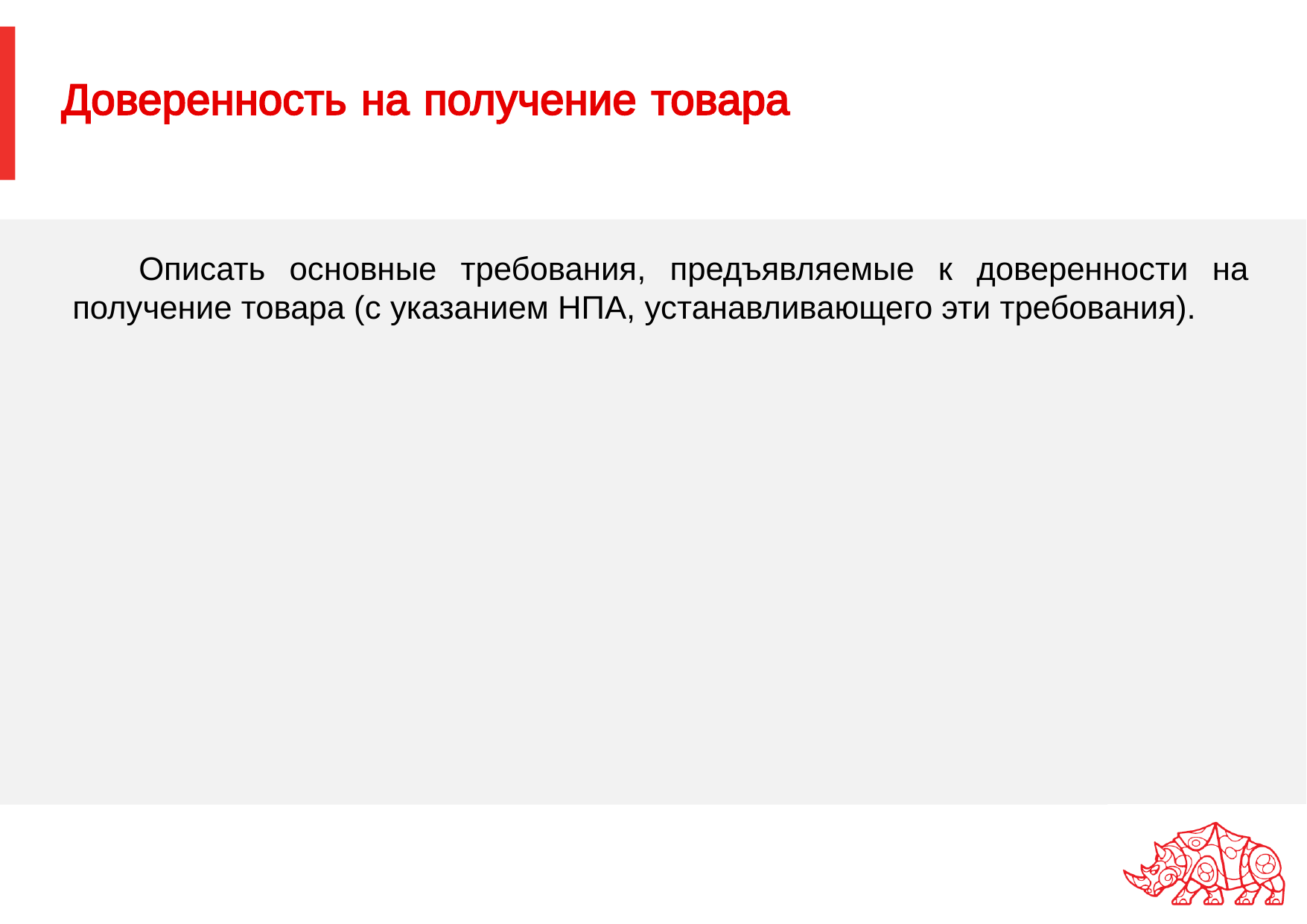

# Доверенность на получение товара
Описать основные требования, предъявляемые к доверенности на получение товара (с указанием НПА, устанавливающего эти требования).